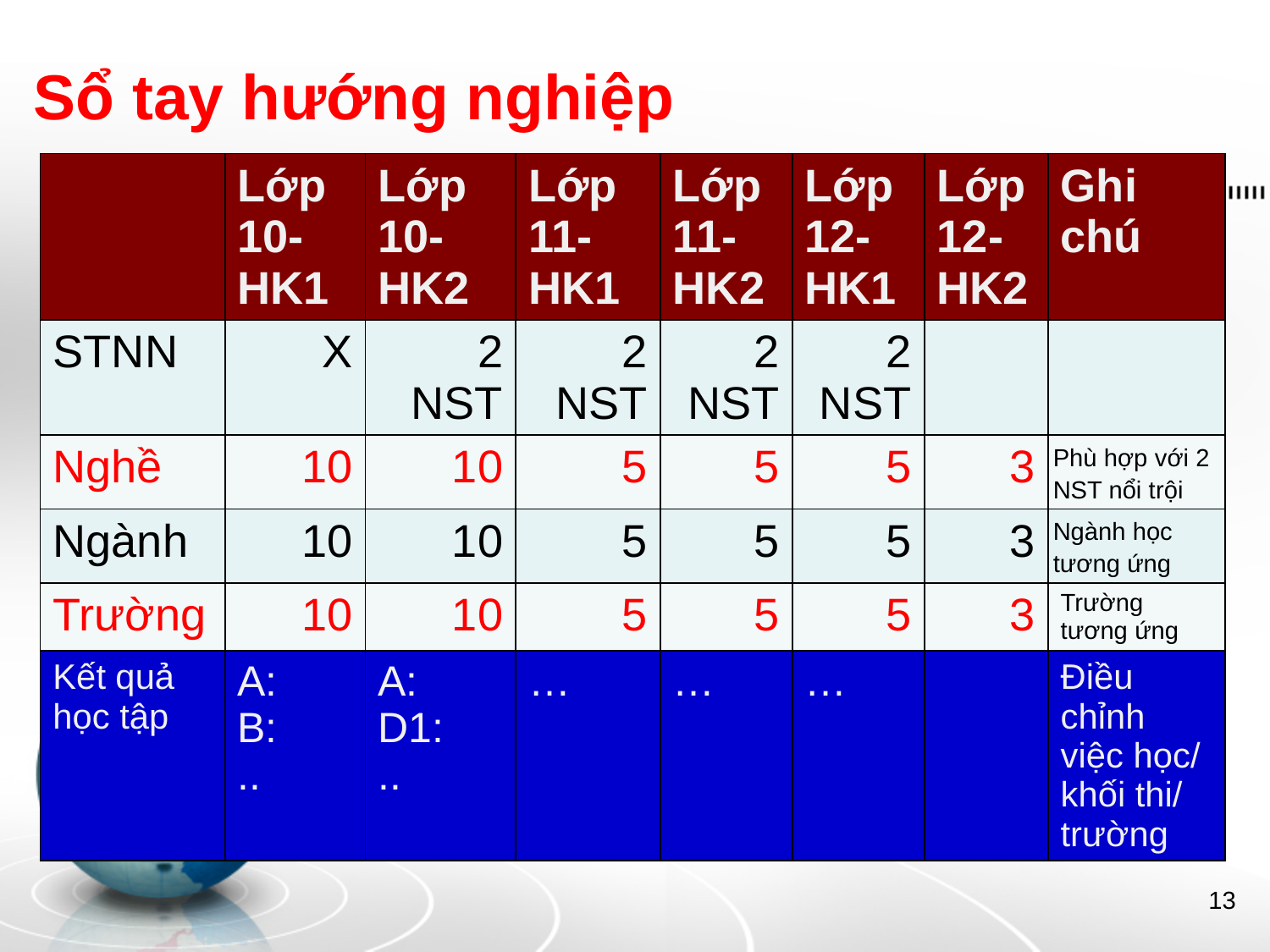

# Sổ tay hướng nghiệp
|  | Lớp 10-HK1 | Lớp 10-HK2 | Lớp 11-HK1 | Lớp 11-HK2 | Lớp 12-HK1 | Lớp 12-HK2 | Ghi chú |
| --- | --- | --- | --- | --- | --- | --- | --- |
| STNN | X | 2 NST | 2 NST | 2 NST | 2 NST |  |  |
| Nghề | 10 | 10 | 5 | 5 | 5 | 3 | Phù hợp với 2 NST nổi trội |
| Ngành | 10 | 10 | 5 | 5 | 5 | 3 | Ngành học tương ứng |
| Trường | 10 | 10 | 5 | 5 | 5 | 3 | Trường tương ứng |
| Kết quả học tập | A: B: .. | A: D1: .. | … | … | … |  | Điều chỉnh việc học/ khối thi/ trường |
13